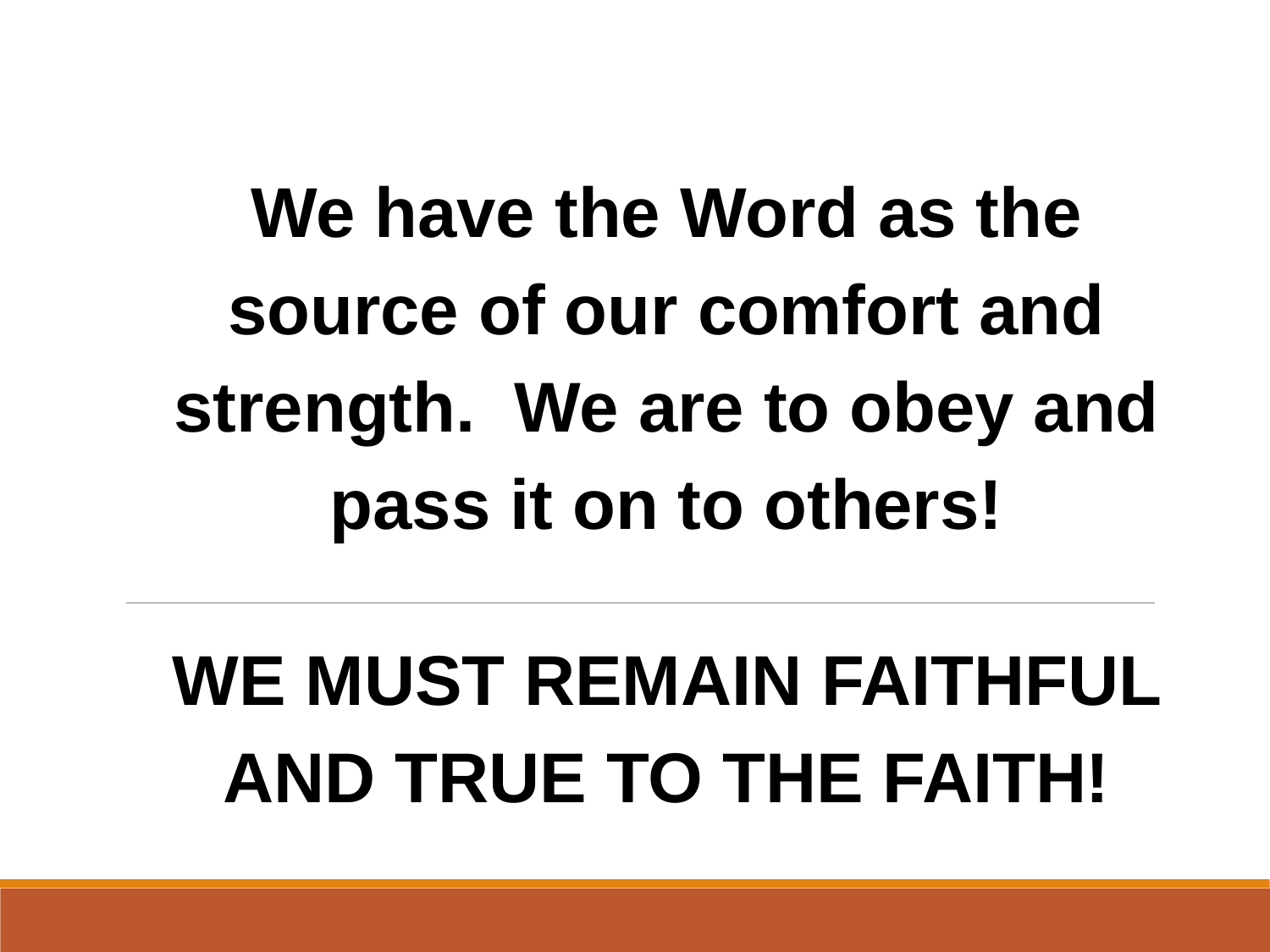

We have the Word as the source of our comfort and strength.  We are to obey and pass it on to others!

WE MUST REMAIN FAITHFUL AND TRUE TO THE FAITH!